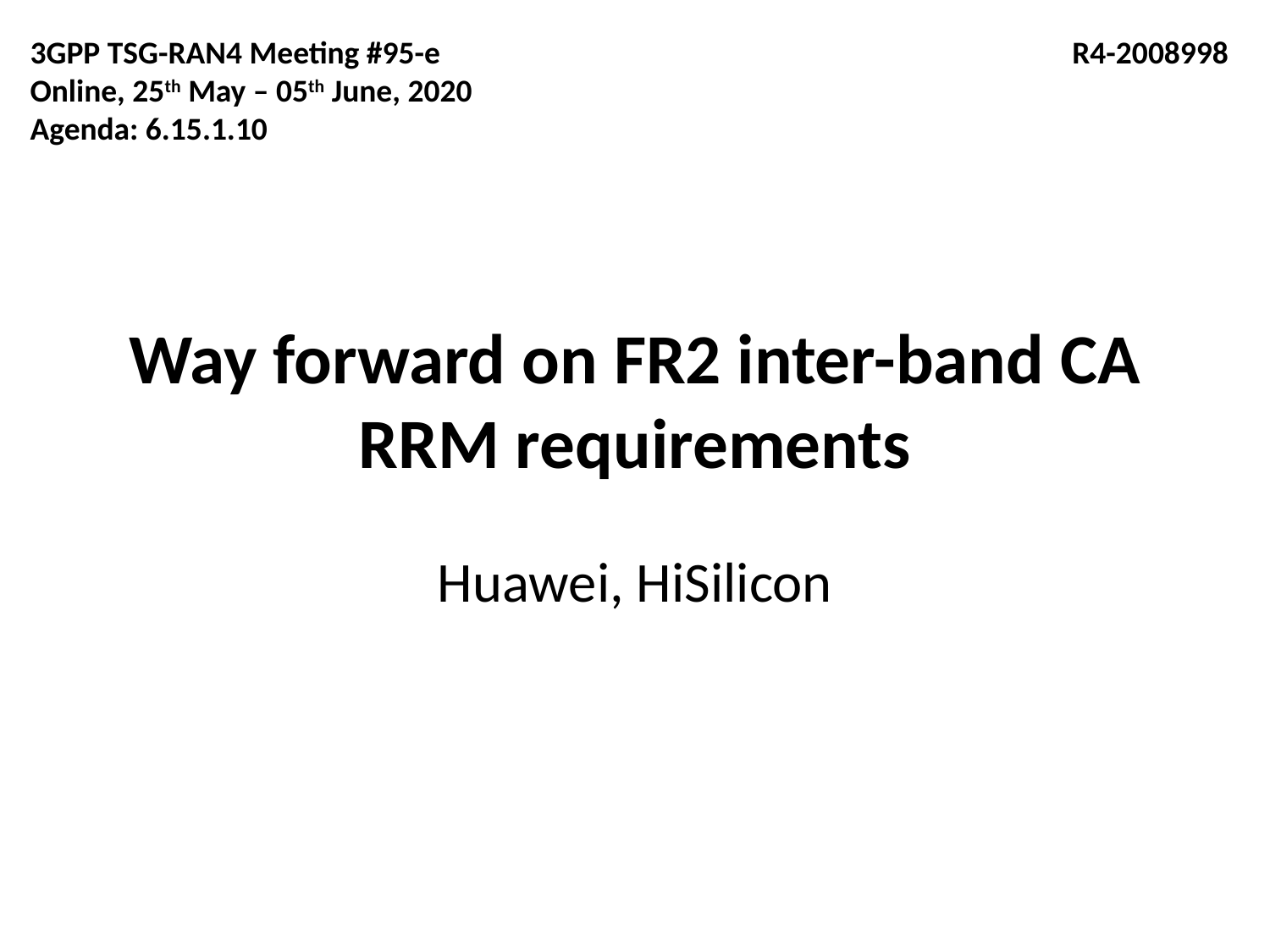

3GPP TSG-RAN4 Meeting #95-e
Online, 25th May – 05th June, 2020
Agenda: 6.15.1.10
R4-2008998
# Way forward on FR2 inter-band CA RRM requirements
Huawei, HiSilicon